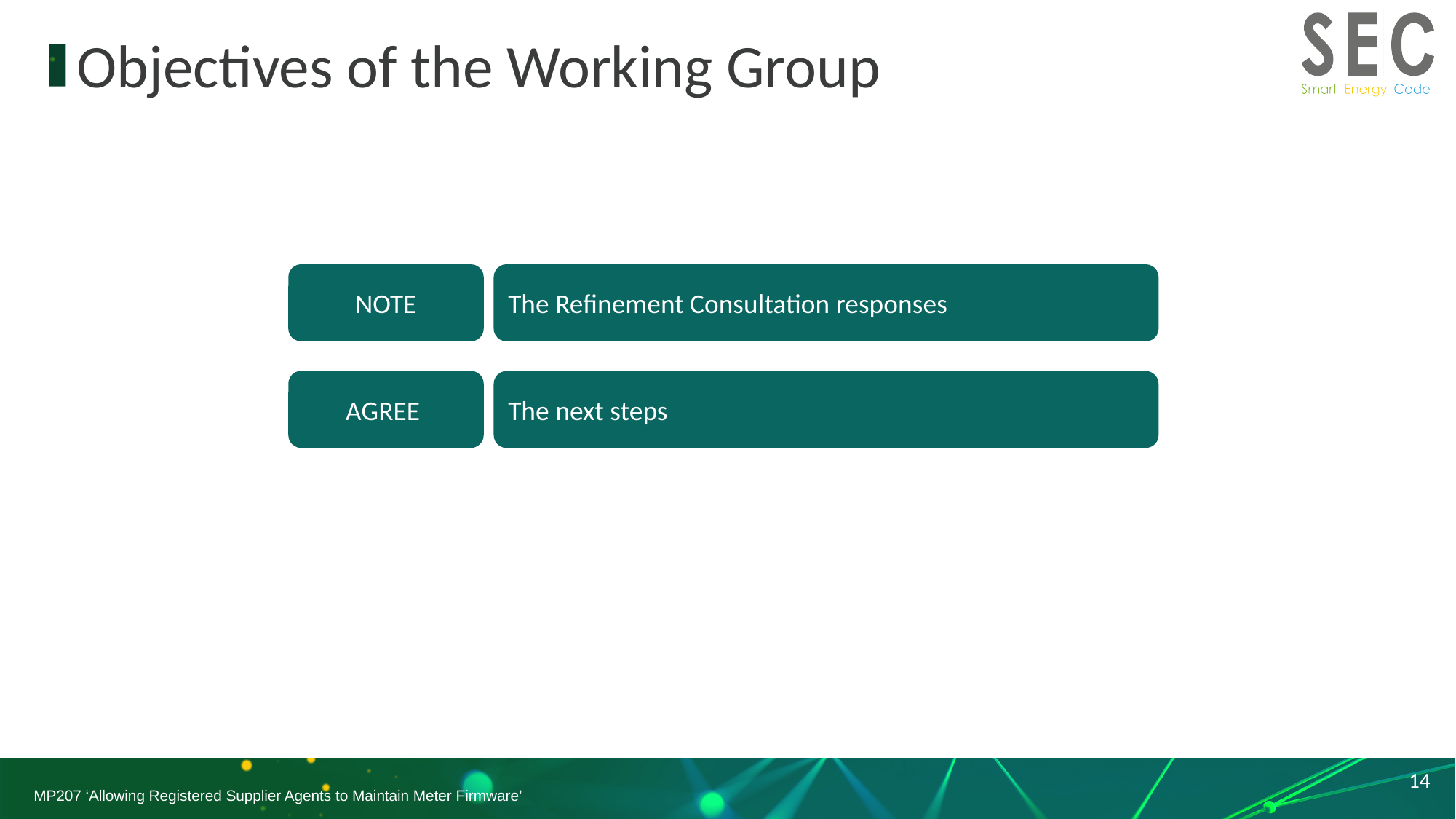

# Objectives of the Working Group
NOTE
The Refinement Consultation responses
AGREE
The next steps
14
MP207 ‘Allowing Registered Supplier Agents to Maintain Meter Firmware’